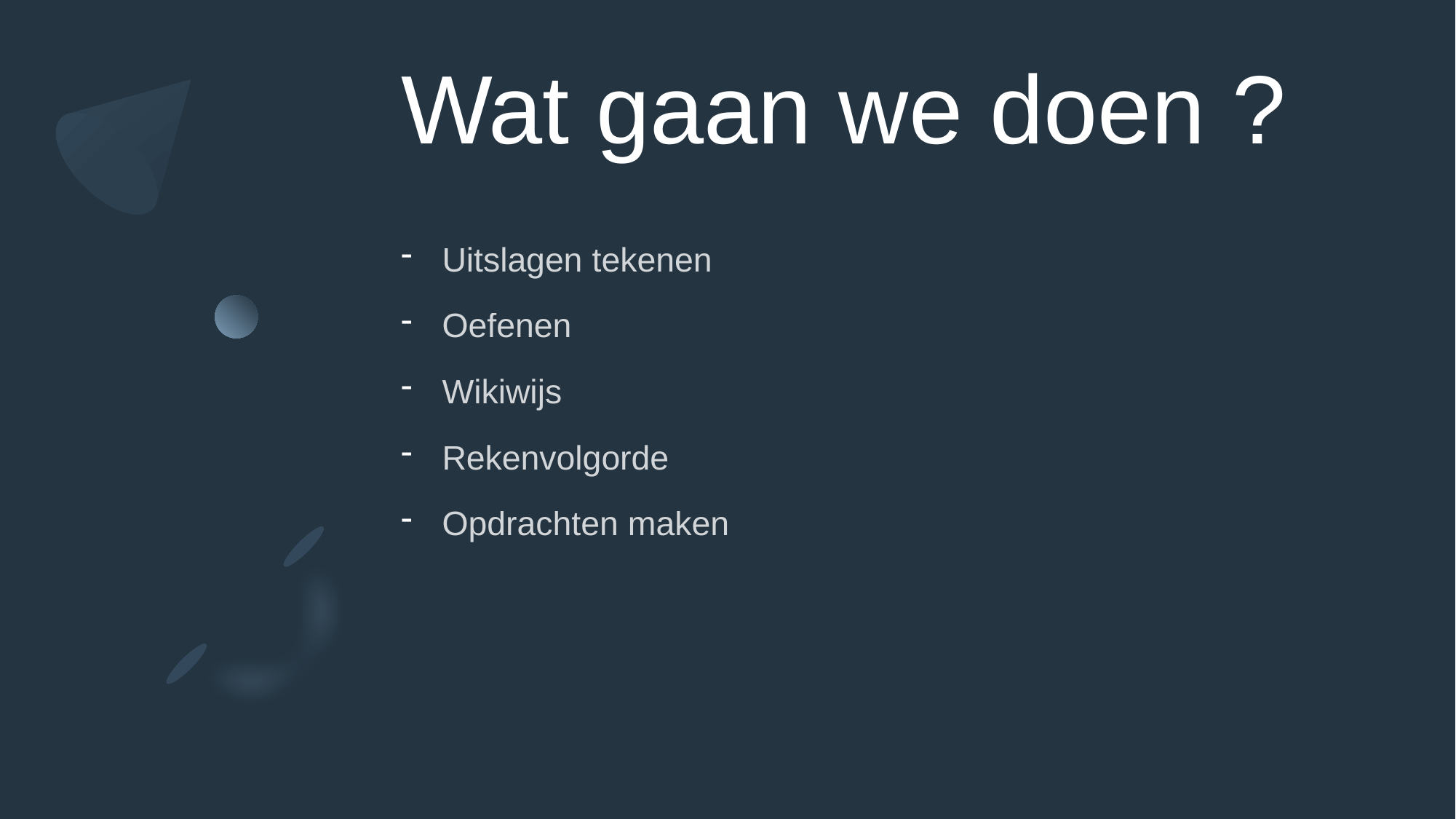

# Wat gaan we doen ?
Uitslagen tekenen
Oefenen
Wikiwijs
Rekenvolgorde
Opdrachten maken